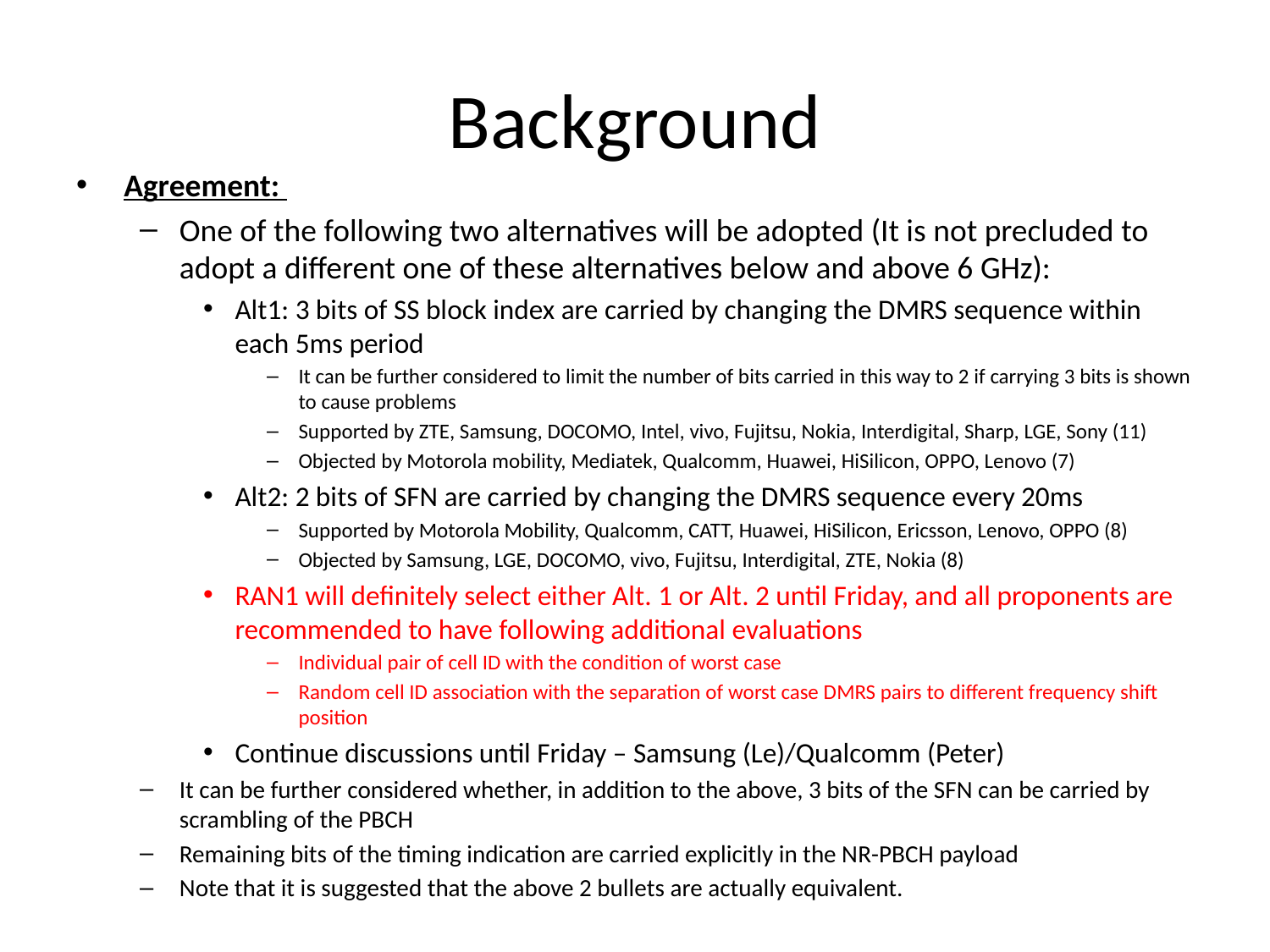

# Background
Agreement:
One of the following two alternatives will be adopted (It is not precluded to adopt a different one of these alternatives below and above 6 GHz):
Alt1: 3 bits of SS block index are carried by changing the DMRS sequence within each 5ms period
It can be further considered to limit the number of bits carried in this way to 2 if carrying 3 bits is shown to cause problems
Supported by ZTE, Samsung, DOCOMO, Intel, vivo, Fujitsu, Nokia, Interdigital, Sharp, LGE, Sony (11)
Objected by Motorola mobility, Mediatek, Qualcomm, Huawei, HiSilicon, OPPO, Lenovo (7)
Alt2: 2 bits of SFN are carried by changing the DMRS sequence every 20ms
Supported by Motorola Mobility, Qualcomm, CATT, Huawei, HiSilicon, Ericsson, Lenovo, OPPO (8)
Objected by Samsung, LGE, DOCOMO, vivo, Fujitsu, Interdigital, ZTE, Nokia (8)
RAN1 will definitely select either Alt. 1 or Alt. 2 until Friday, and all proponents are recommended to have following additional evaluations
Individual pair of cell ID with the condition of worst case
Random cell ID association with the separation of worst case DMRS pairs to different frequency shift position
Continue discussions until Friday – Samsung (Le)/Qualcomm (Peter)
It can be further considered whether, in addition to the above, 3 bits of the SFN can be carried by scrambling of the PBCH
Remaining bits of the timing indication are carried explicitly in the NR-PBCH payload
Note that it is suggested that the above 2 bullets are actually equivalent.